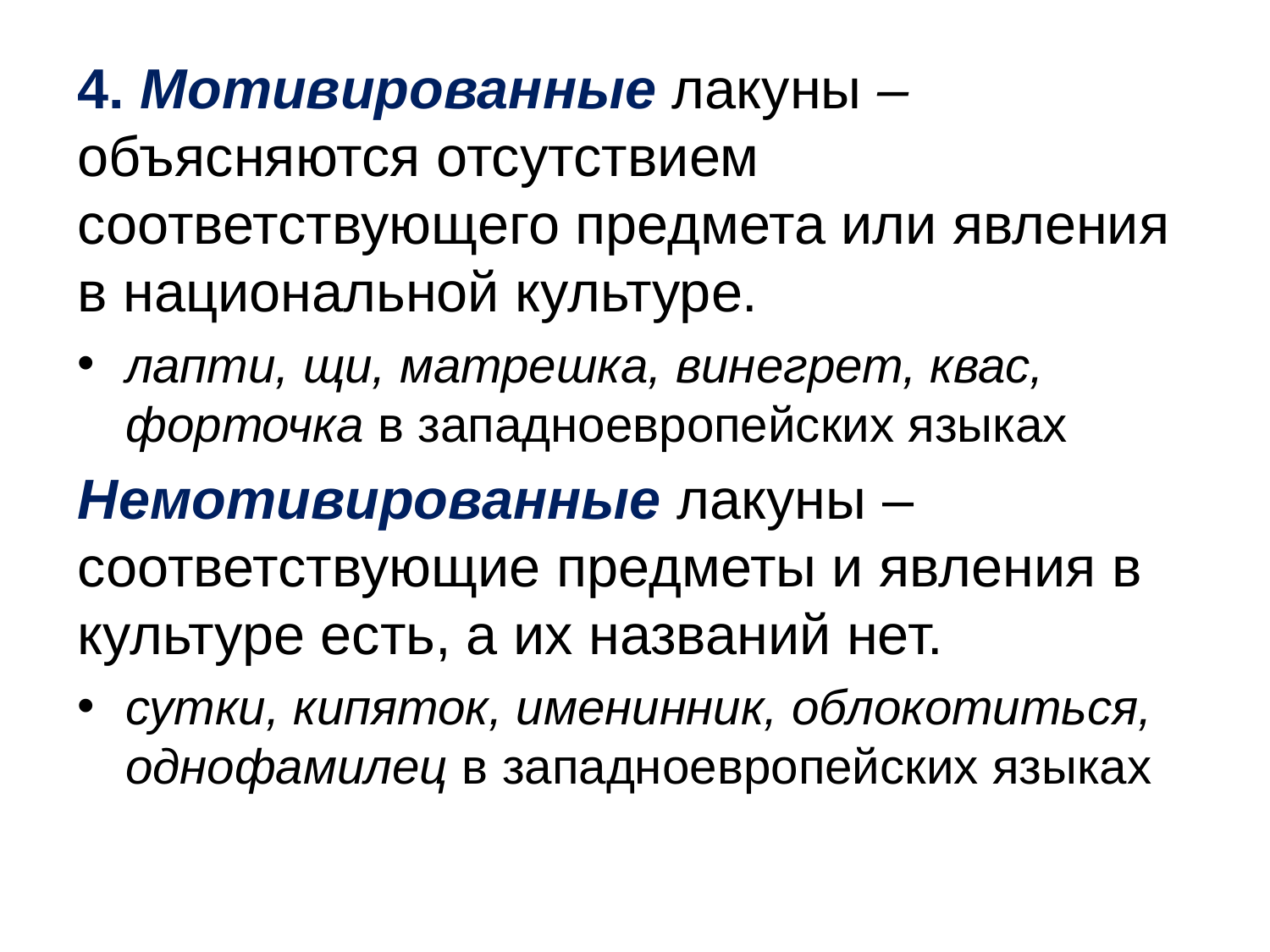

4. Мотивированные лакуны – объясняются отсутствием соответствующего предмета или явления в национальной культуре.
лапти, щи, матрешка, винегрет, квас, форточка в западноевропейских языках
Немотивированные лакуны – соответствующие предметы и явления в культуре есть, а их названий нет.
сутки, кипяток, именинник, облокотиться, однофамилец в западноевропейских языках